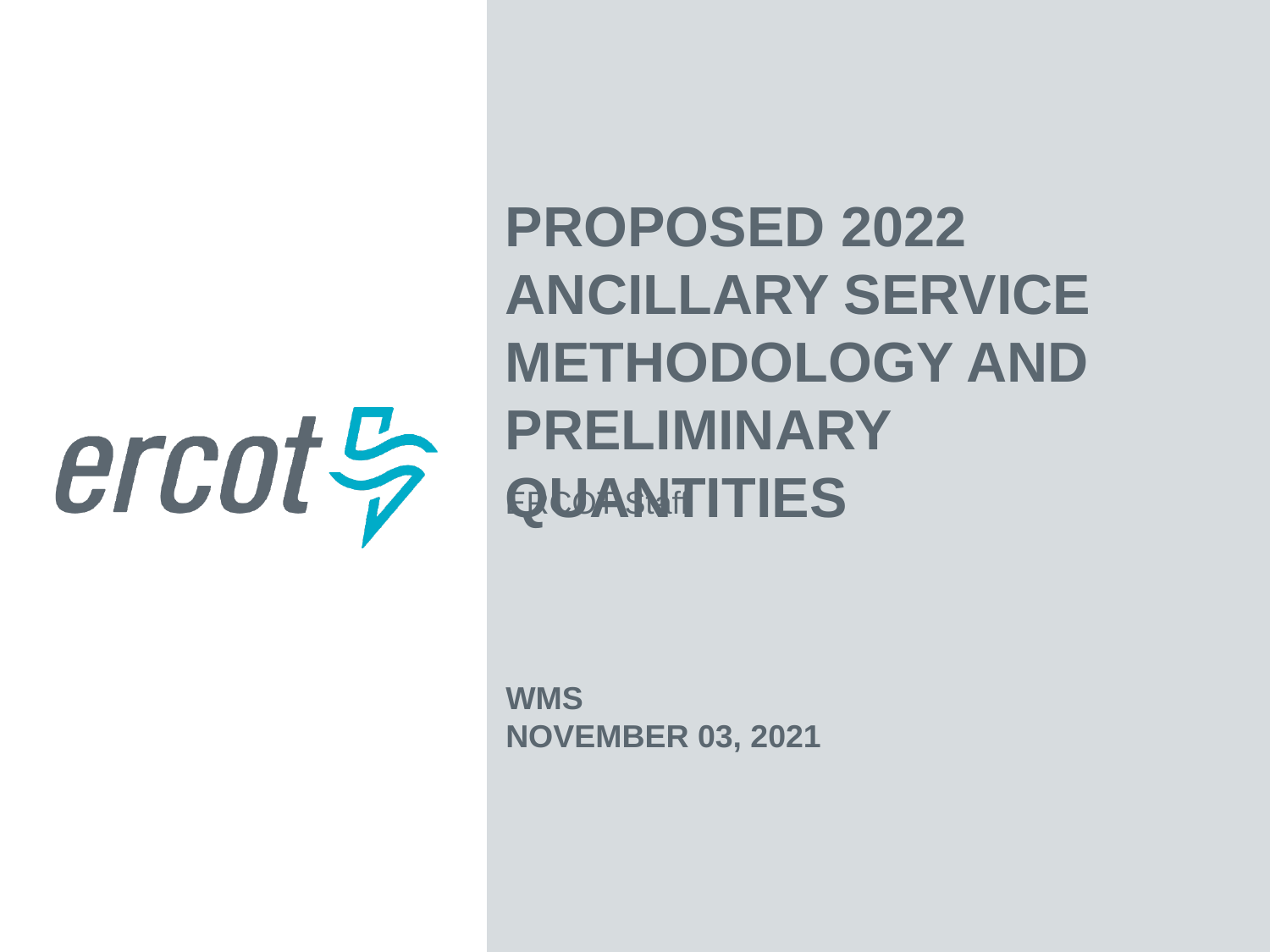

Proposed 2022 Ancillary Service Methodology And Preliminary Quantities
ERCOT Staff
WMS
November 03, 2021